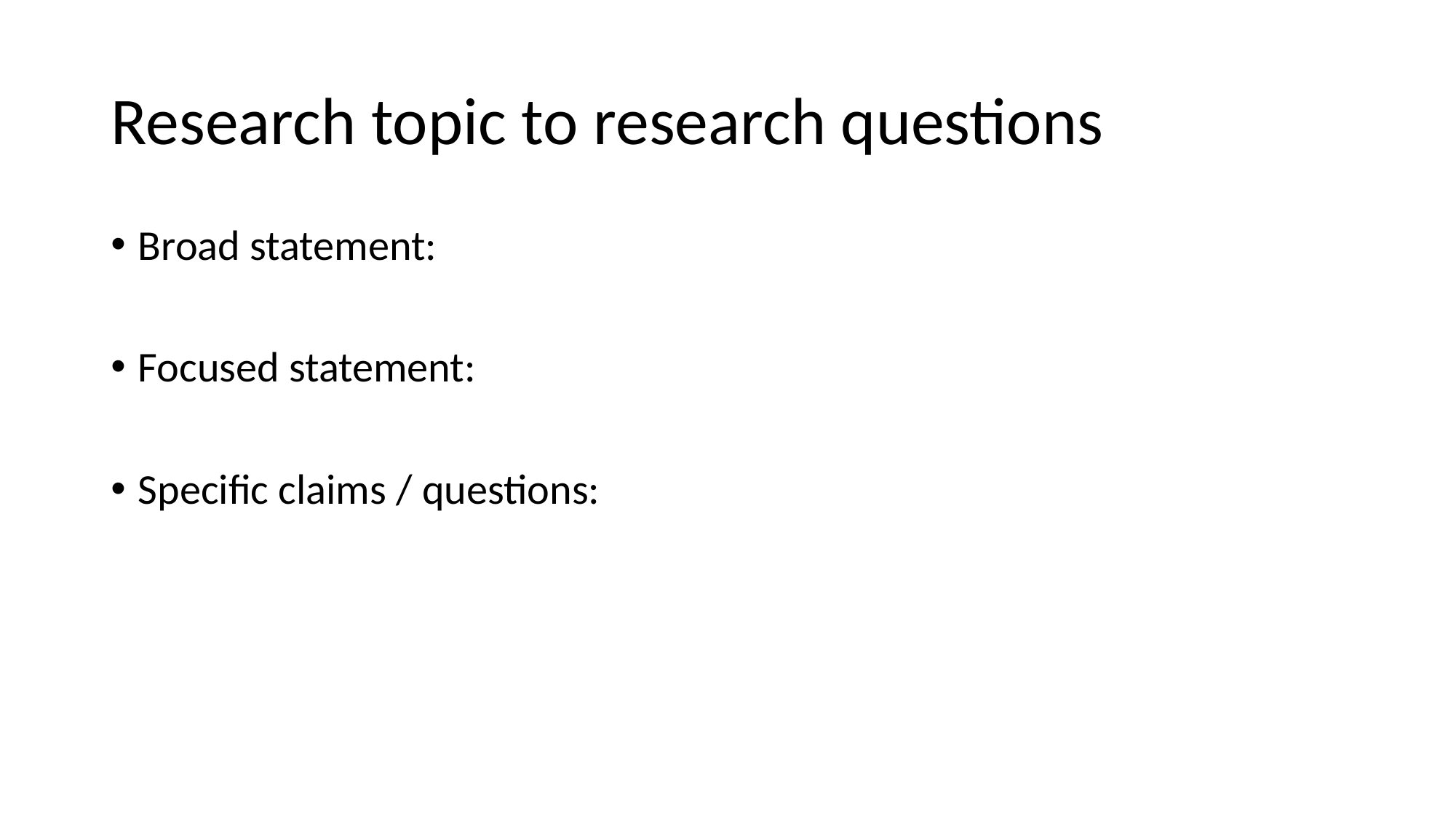

# Research topic to research questions
Broad statement:

Focused statement:

Specific claims / questions: